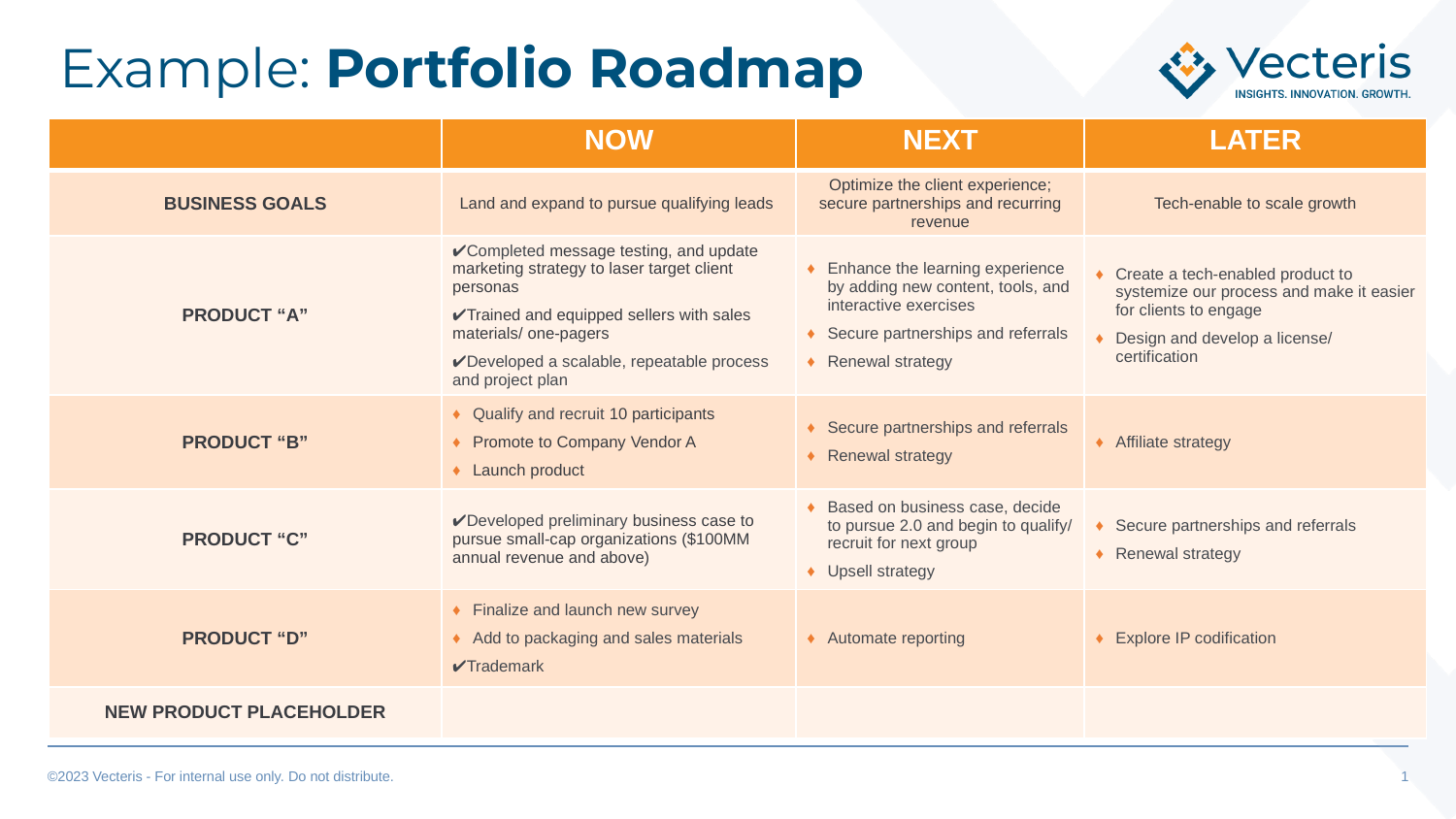

# Example: Portfolio Roadmap
|  | NOW | NEXT | LATER |
| --- | --- | --- | --- |
| BUSINESS GOALS | Land and expand to pursue qualifying leads | Optimize the client experience; secure partnerships and recurring revenue | Tech-enable to scale growth |
| PRODUCT “A” | ✔Completed message testing, and update marketing strategy to laser target client personas ✔Trained and equipped sellers with sales materials/ one-pagers ✔Developed a scalable, repeatable process and project plan | Enhance the learning experience by adding new content, tools, and interactive exercises Secure partnerships and referrals Renewal strategy | Create a tech-enabled product to systemize our process and make it easier for clients to engage Design and develop a license/ certification |
| PRODUCT “B” | Qualify and recruit 10 participants Promote to Company Vendor A Launch product | Secure partnerships and referrals Renewal strategy | Affiliate strategy |
| PRODUCT “C” | ✔Developed preliminary business case to pursue small-cap organizations ($100MM annual revenue and above) | Based on business case, decide to pursue 2.0 and begin to qualify/ recruit for next group Upsell strategy | Secure partnerships and referrals Renewal strategy |
| PRODUCT “D” | Finalize and launch new survey Add to packaging and sales materials ✔Trademark | Automate reporting | Explore IP codification |
| NEW PRODUCT PLACEHOLDER |  |  |  |